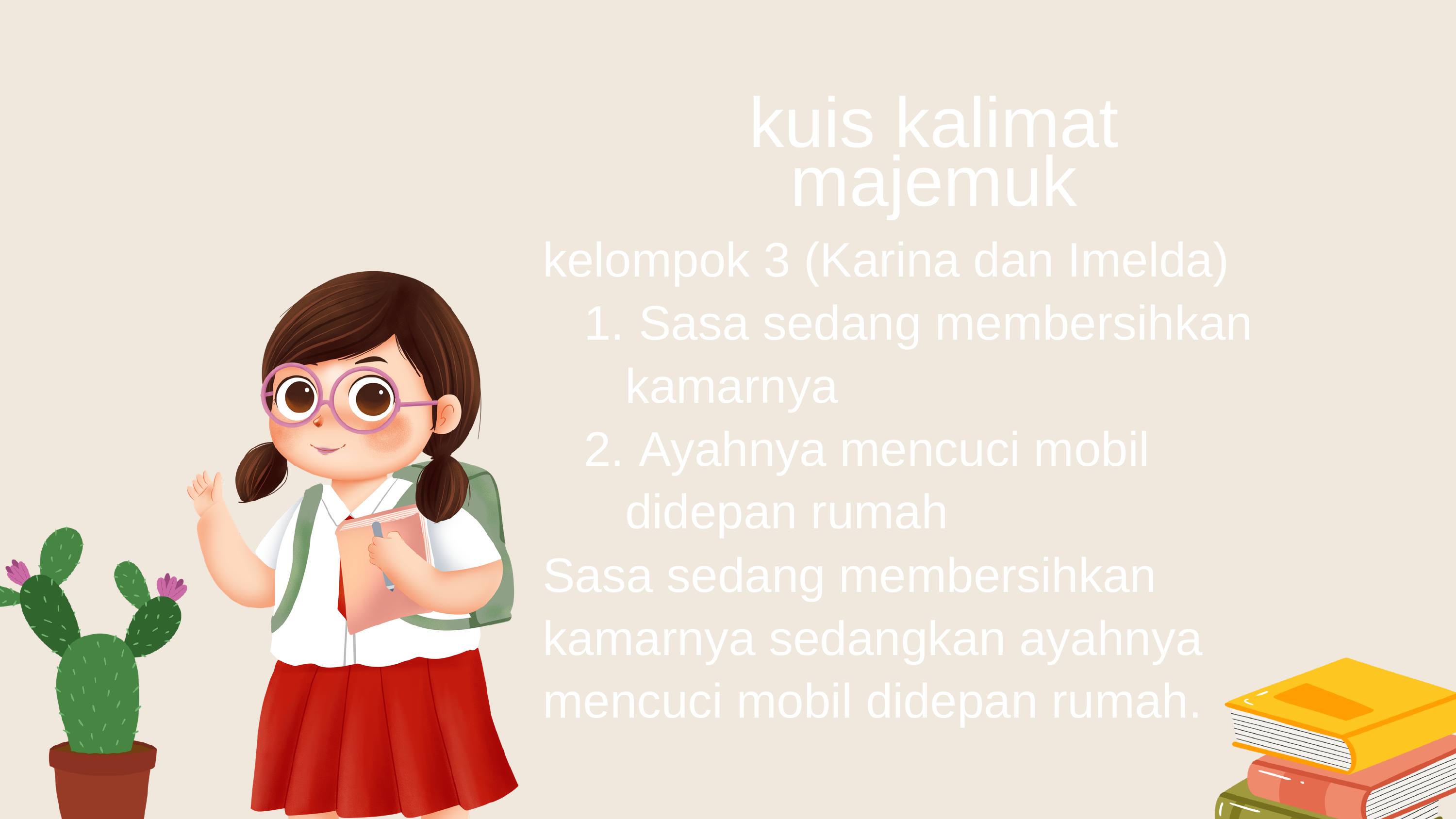

kuis kalimat majemuk

kelompok 3 (Karina dan Imelda)
 Sasa sedang membersihkan kamarnya
 Ayahnya mencuci mobil didepan rumah
Sasa sedang membersihkan kamarnya sedangkan ayahnya mencuci mobil didepan rumah.